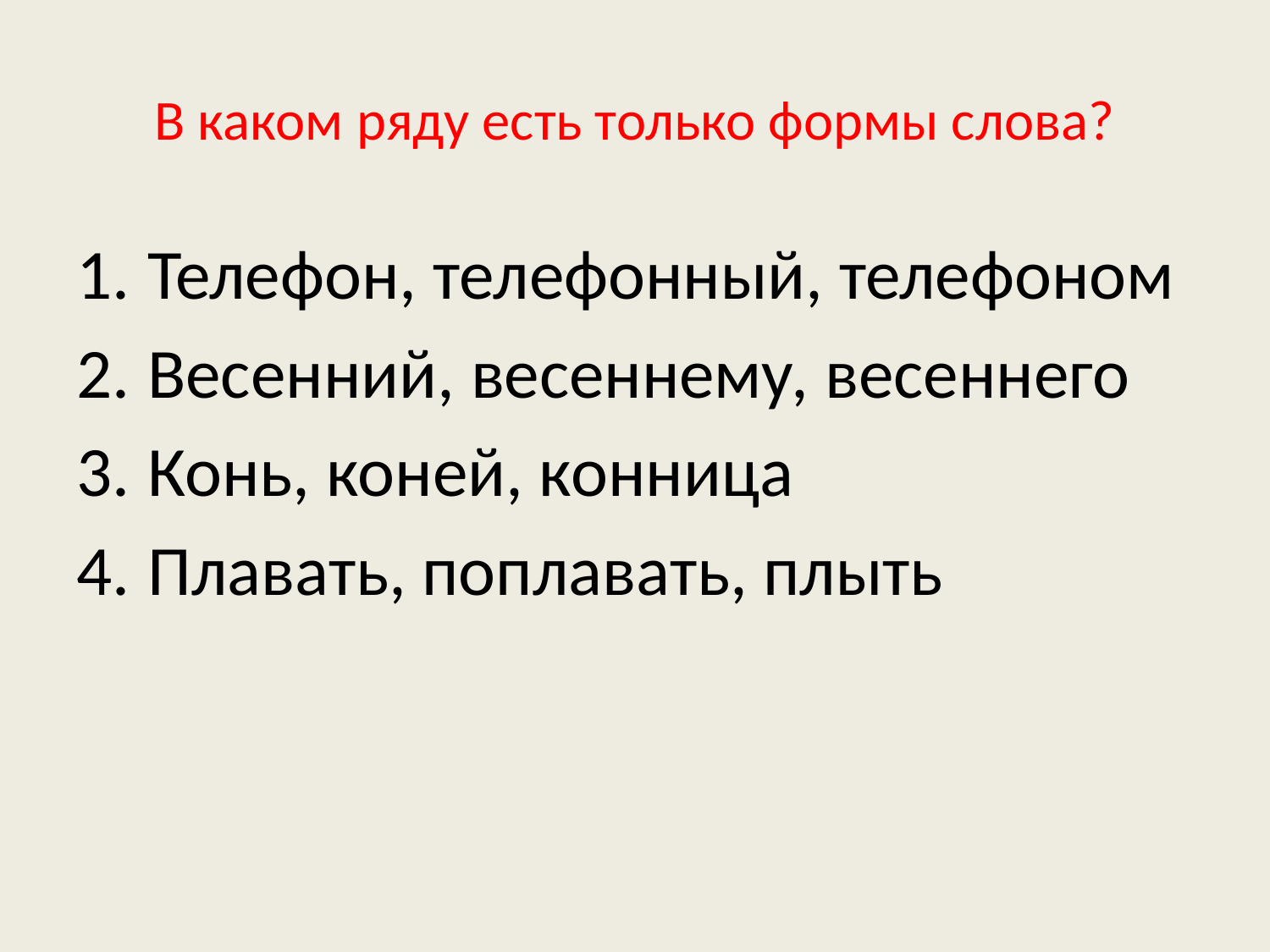

# В каком ряду есть только формы слова?
Телефон, телефонный, телефоном
Весенний, весеннему, весеннего
Конь, коней, конница
Плавать, поплавать, плыть